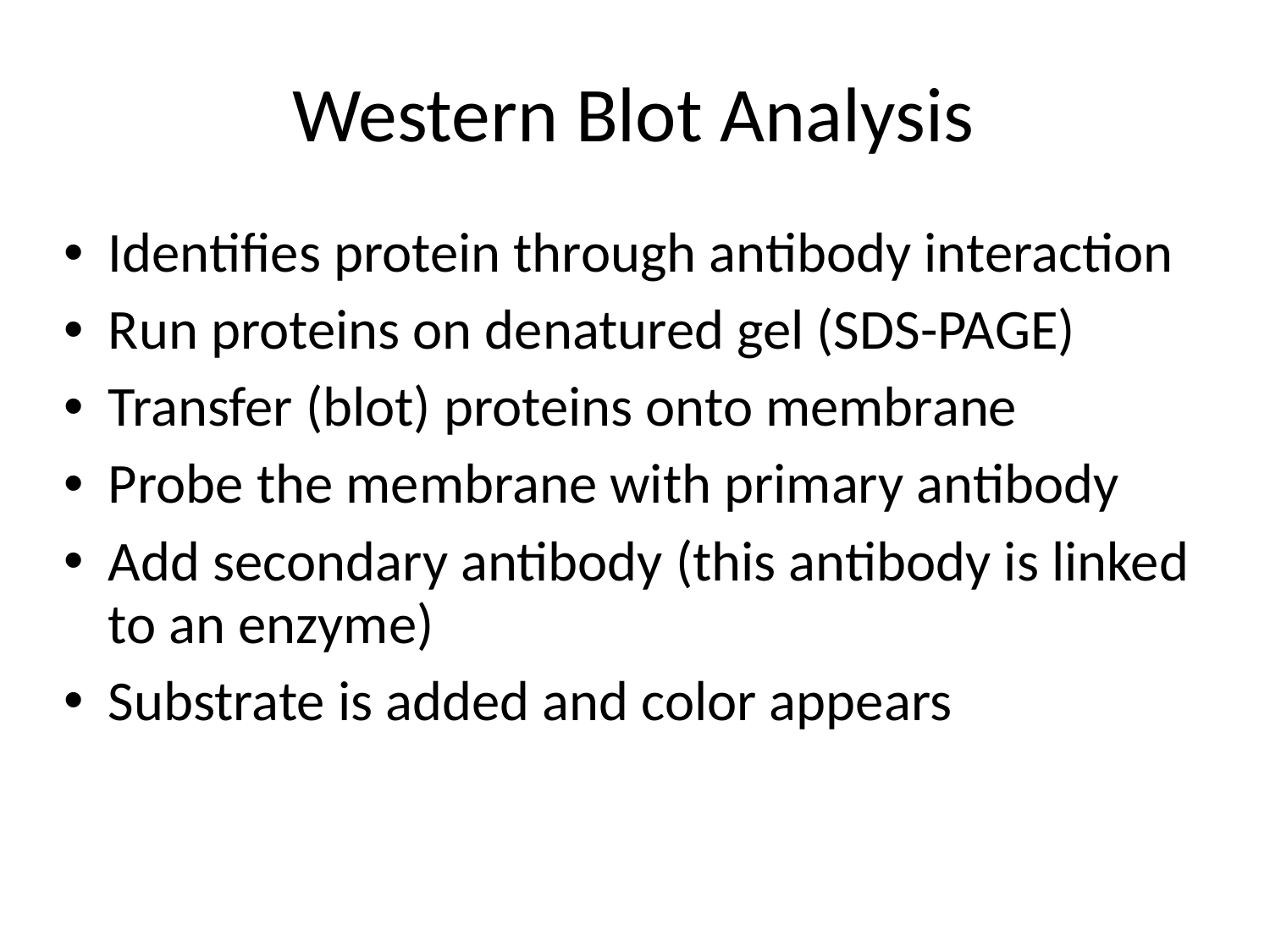

# Western Blot Analysis
Identifies protein through antibody interaction
Run proteins on denatured gel (SDS-PAGE)
Transfer (blot) proteins onto membrane
Probe the membrane with primary antibody
Add secondary antibody (this antibody is linked to an enzyme)
Substrate is added and color appears